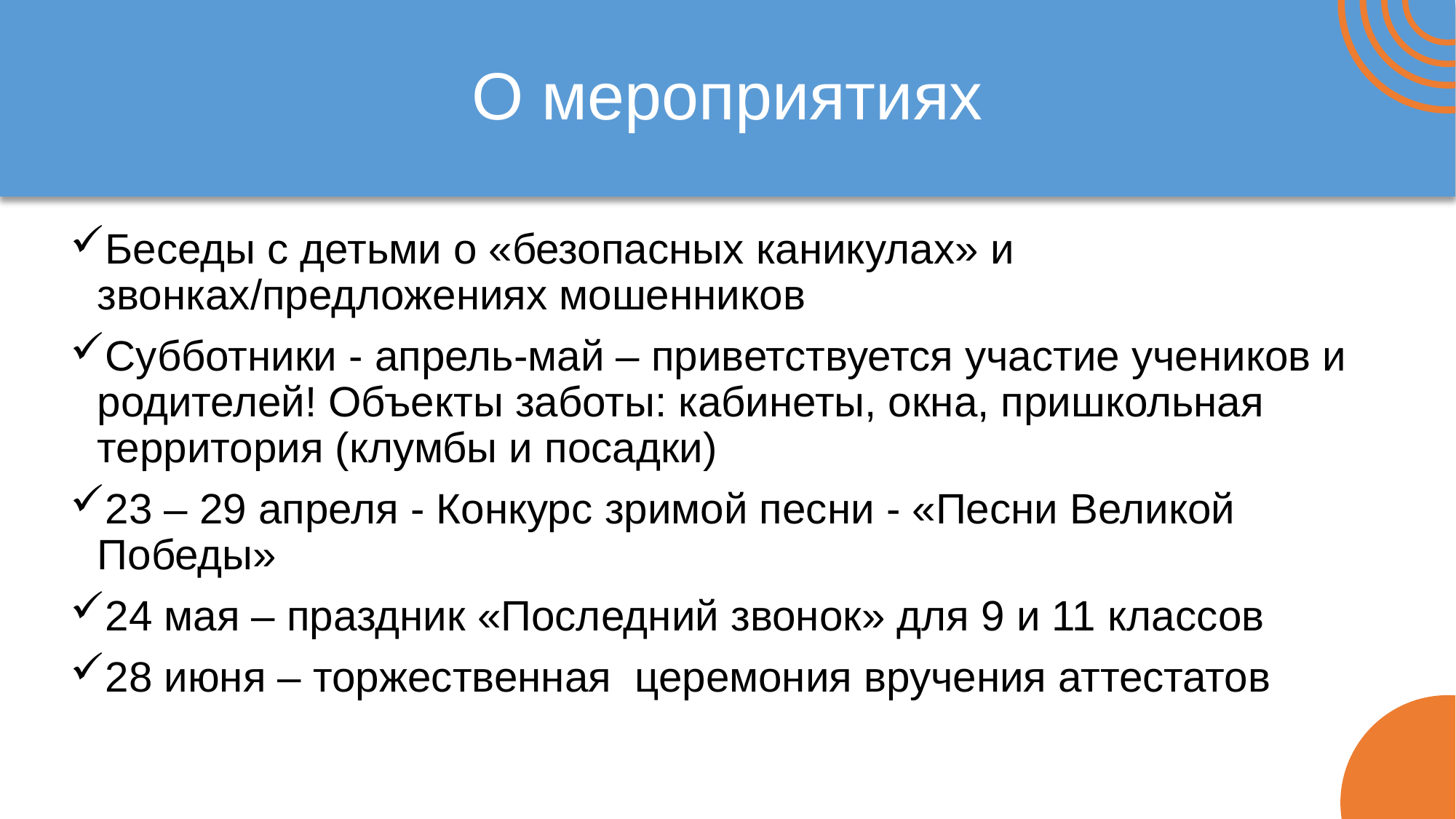

# О мероприятиях
Беседы с детьми о «безопасных каникулах» и звонках/предложениях мошенников
Субботники - апрель-май – приветствуется участие учеников и родителей! Объекты заботы: кабинеты, окна, пришкольная территория (клумбы и посадки)
23 – 29 апреля - Конкурс зримой песни - «Песни Великой Победы»
24 мая – праздник «Последний звонок» для 9 и 11 классов
28 июня – торжественная  церемония вручения аттестатов